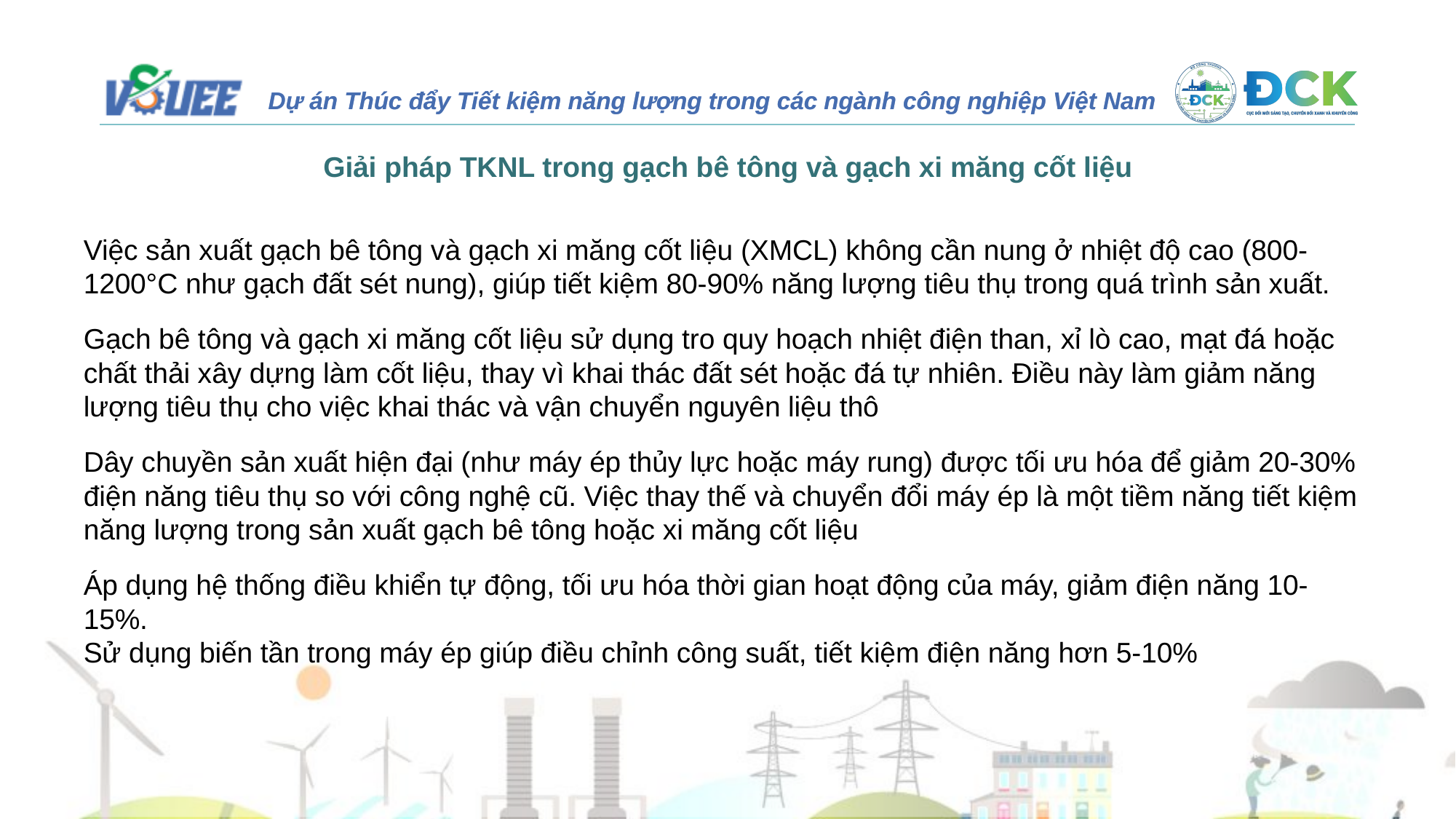

Giải pháp TKNL trong gạch bê tông và gạch xi măng cốt liệu
Việc sản xuất gạch bê tông và gạch xi măng cốt liệu (XMCL) không cần nung ở nhiệt độ cao (800-1200°C như gạch đất sét nung), giúp tiết kiệm 80-90% năng lượng tiêu thụ trong quá trình sản xuất.
Gạch bê tông và gạch xi măng cốt liệu sử dụng tro quy hoạch nhiệt điện than, xỉ lò cao, mạt đá hoặc chất thải xây dựng làm cốt liệu, thay vì khai thác đất sét hoặc đá tự nhiên. Điều này làm giảm năng lượng tiêu thụ cho việc khai thác và vận chuyển nguyên liệu thô
Dây chuyền sản xuất hiện đại (như máy ép thủy lực hoặc máy rung) được tối ưu hóa để giảm 20-30% điện năng tiêu thụ so với công nghệ cũ. Việc thay thế và chuyển đổi máy ép là một tiềm năng tiết kiệm năng lượng trong sản xuất gạch bê tông hoặc xi măng cốt liệu
Áp dụng hệ thống điều khiển tự động, tối ưu hóa thời gian hoạt động của máy, giảm điện năng 10-15%.
Sử dụng biến tần trong máy ép giúp điều chỉnh công suất, tiết kiệm điện năng hơn 5-10%